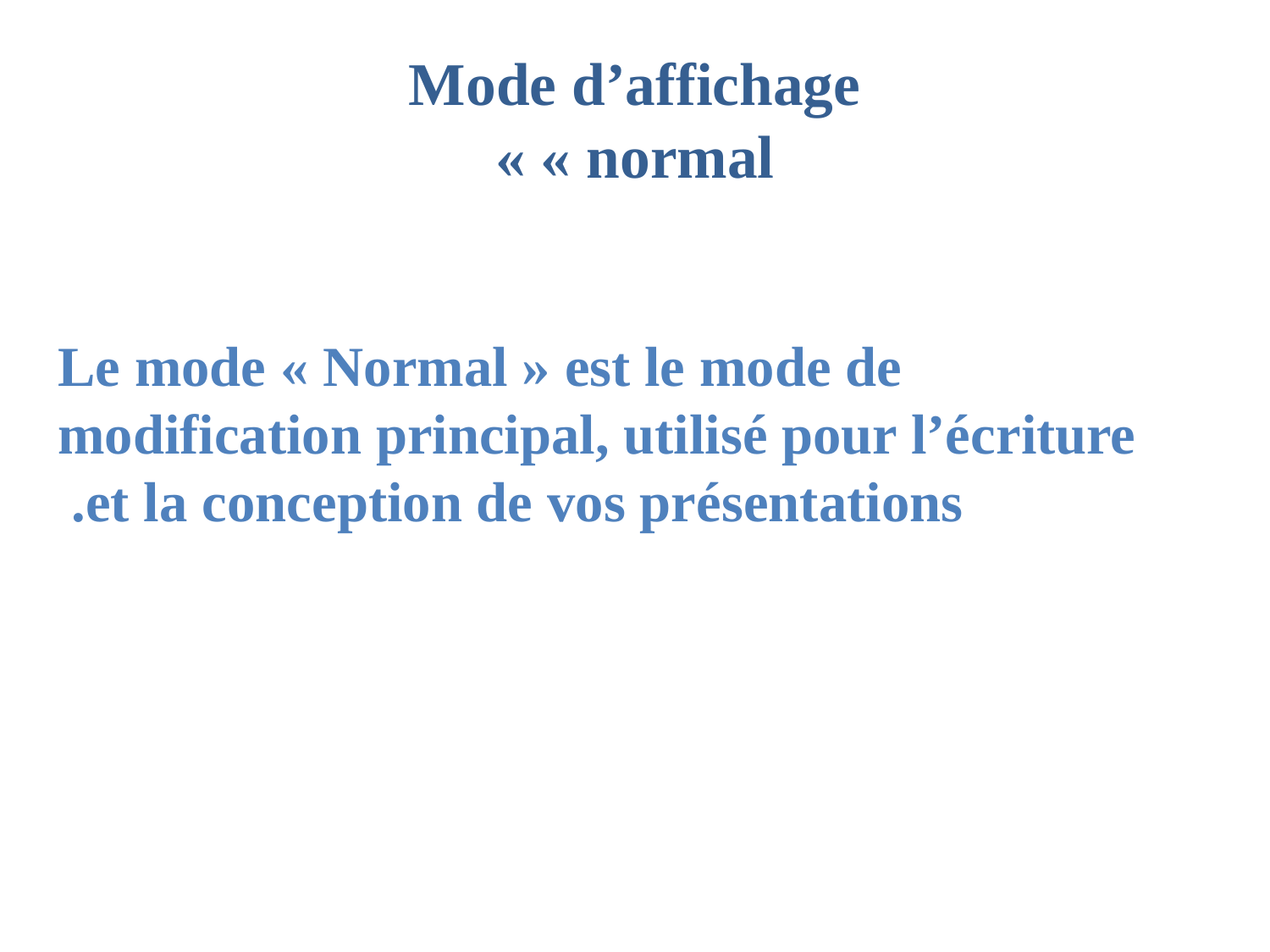

# Mode d’affichage « normal »
Le mode « Normal » est le mode de modification principal, utilisé pour l’écriture et la conception de vos présentations.